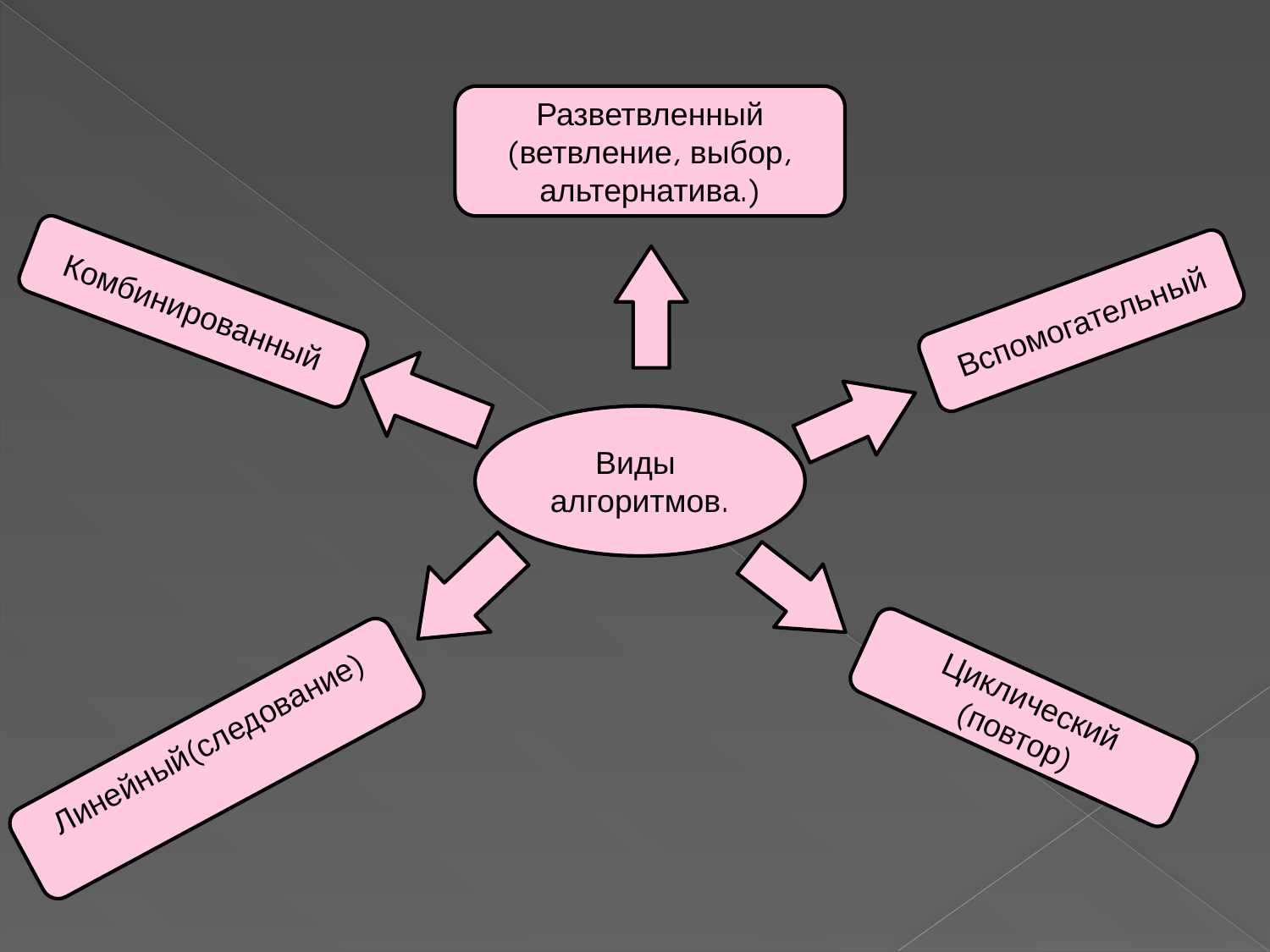

#
Разветвленный (ветвление, выбор, альтернатива.)

Комбинированный
Вспомогательный

Виды  алгоритмов.

Циклический (повтор)
Линейный(следование)